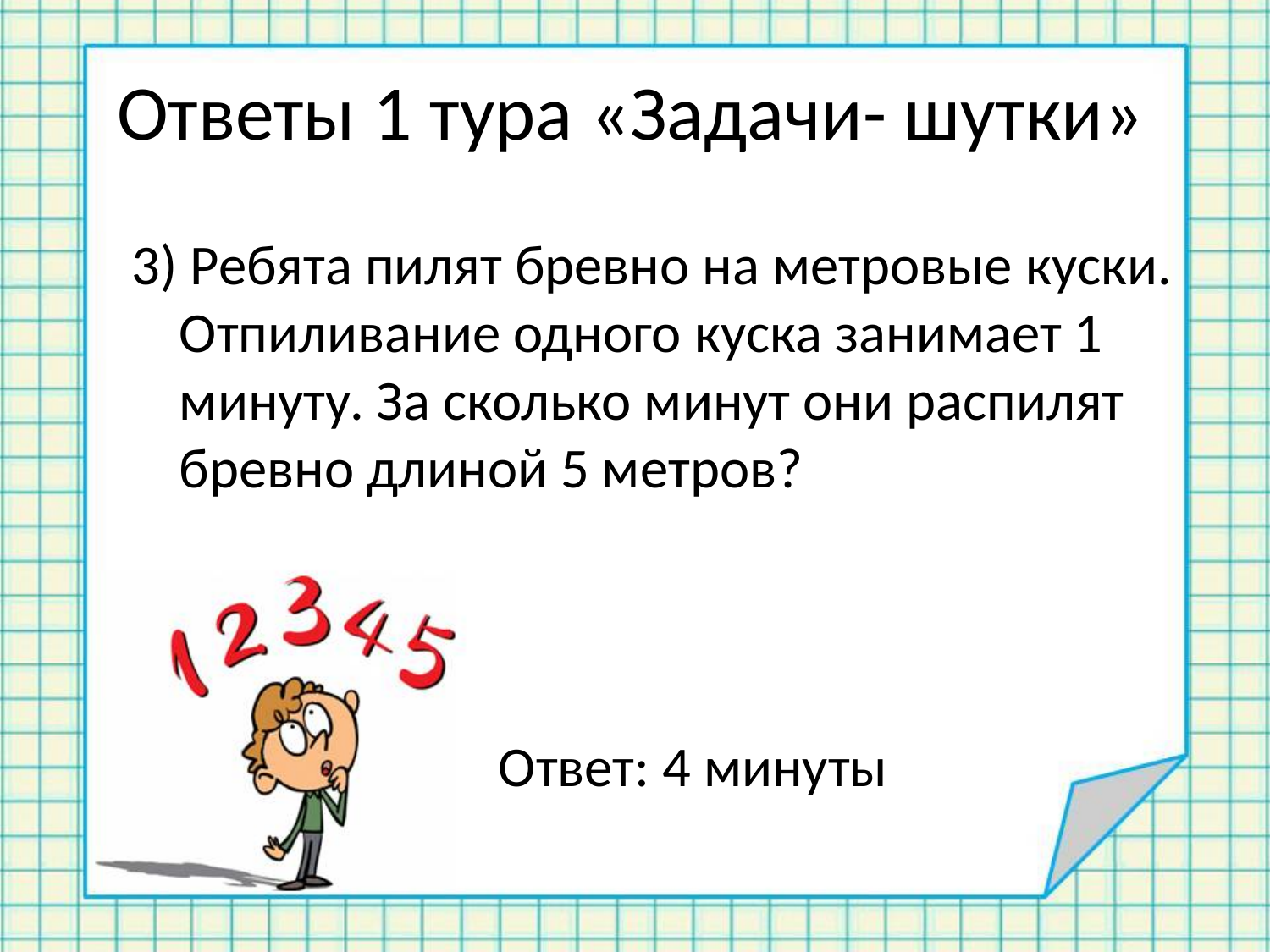

Ответы 1 тура «Задачи- шутки»
3) Ребята пилят бревно на метровые куски. Отпиливание одного куска занимает 1 минуту. За сколько минут они распилят бревно длиной 5 метров?
Ответ: 4 минуты